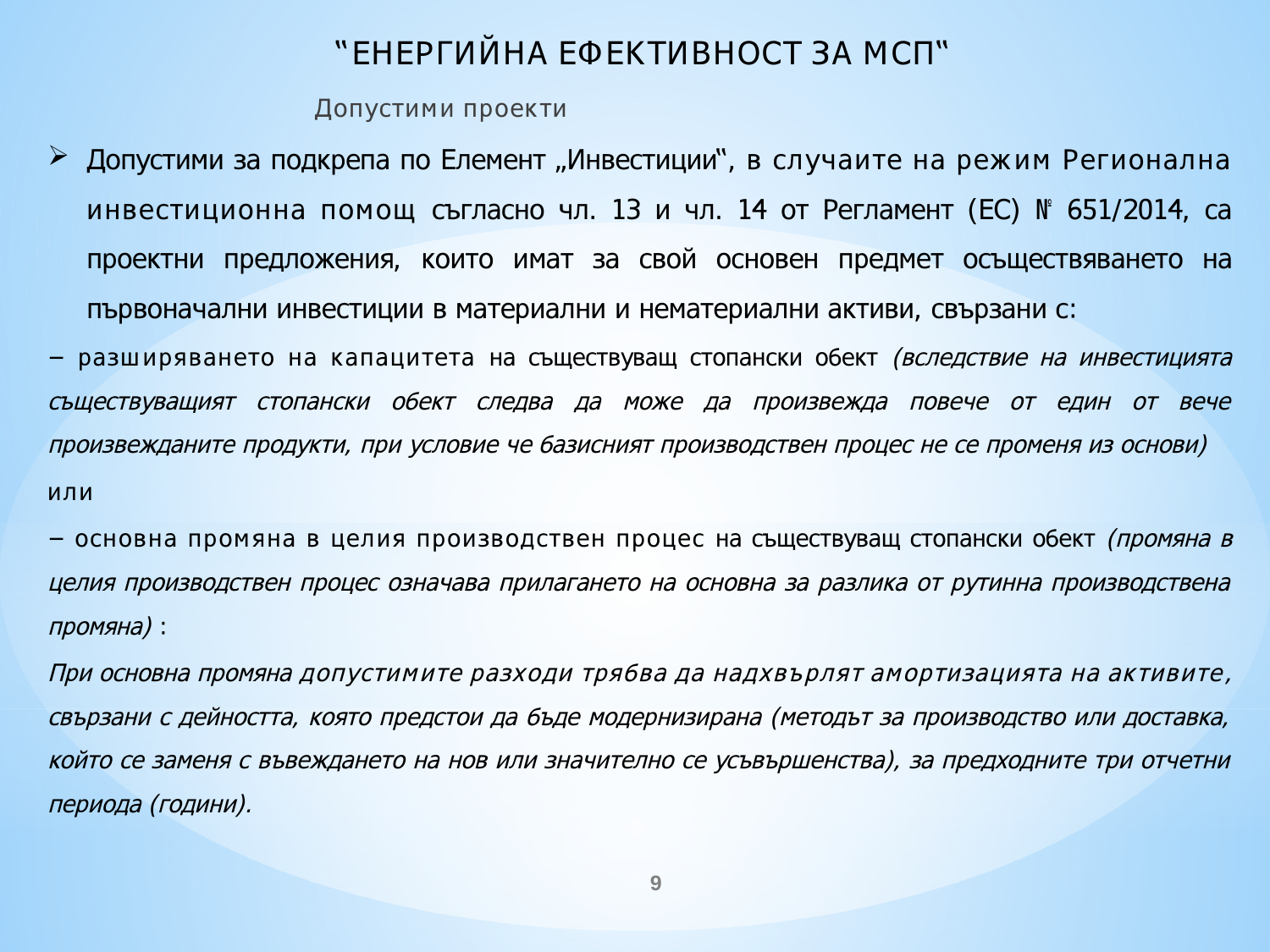

# “ЕНЕРГИЙНА ЕФЕКТИВНОСТ ЗА МСП“
 Допустими проекти
Допустими за подкрепа по Елемент „Инвестиции“, в случаите на режим Регионална инвестиционна помощ съгласно чл. 13 и чл. 14 от Регламент (ЕС) № 651/2014, са проектни предложения, които имат за свой основен предмет осъществяването на първоначални инвестиции в материални и нематериални активи, свързани с:
− разширяването на капацитета на съществуващ стопански обект (вследствие на инвестицията съществуващият стопански обект следва да може да произвежда повече от един от вече произвежданите продукти, при условие че базисният производствен процес не се променя из основи)
или
− основна промяна в целия производствен процес на съществуващ стопански обект (промяна в целия производствен процес означава прилагането на основна за разлика от рутинна производствена промяна) :
При основна промяна допустимите разходи трябва да надхвърлят амортизацията на активите, свързани с дейността, която предстои да бъде модернизирана (методът за производство или доставка, който се заменя с въвеждането на нов или значително се усъвършенства), за предходните три отчетни периода (години).

9